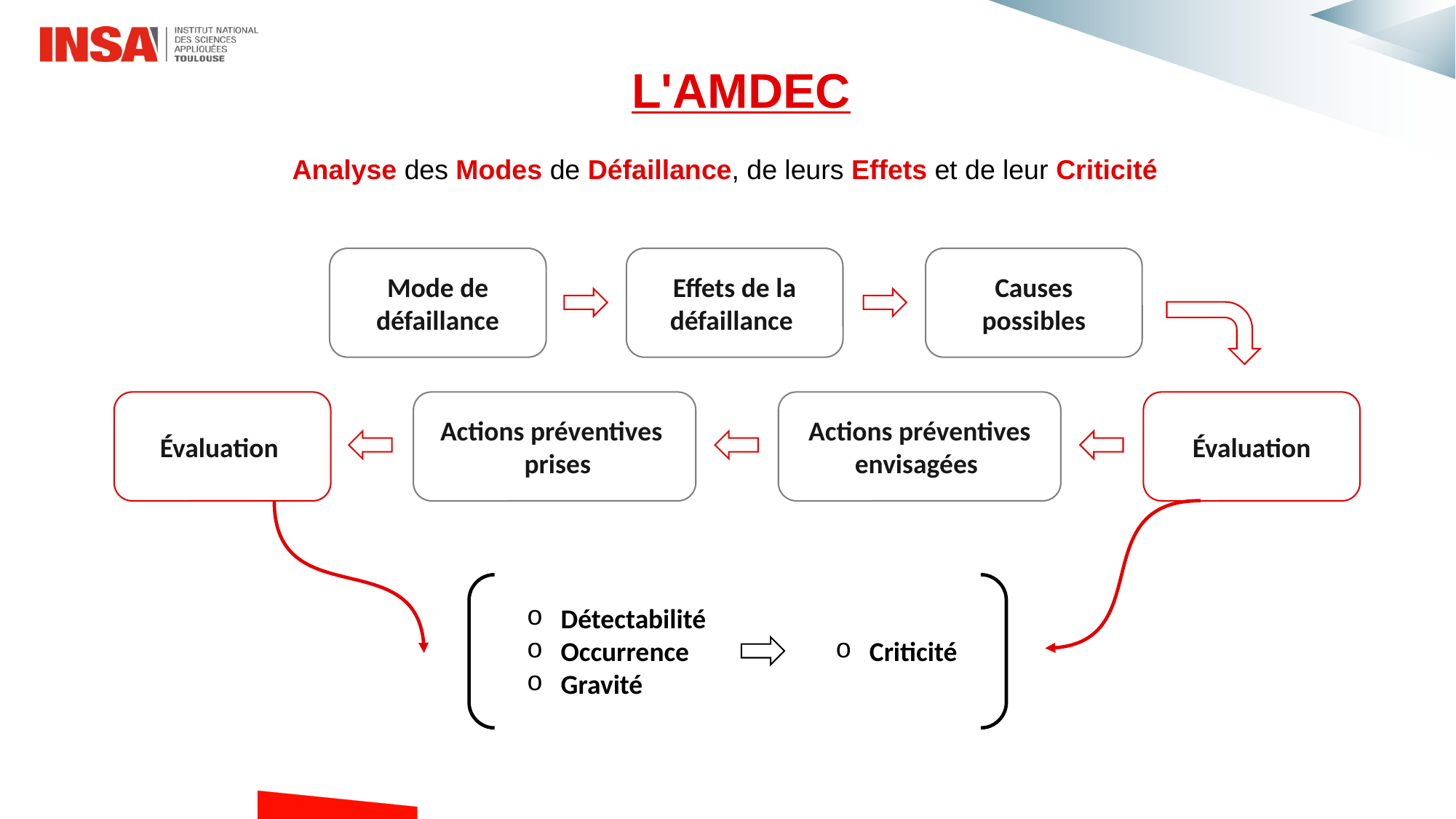

L'AMDEC

Analyse des Modes de Défaillance, de leurs Effets et de leur Criticité
Mode de défaillance
Effets de la défaillance
Causes possibles

Évaluation
Évaluation
Actions préventives
 prises
Actions préventives
envisagées

Détectabilité
Occurrence
Gravité
Criticité